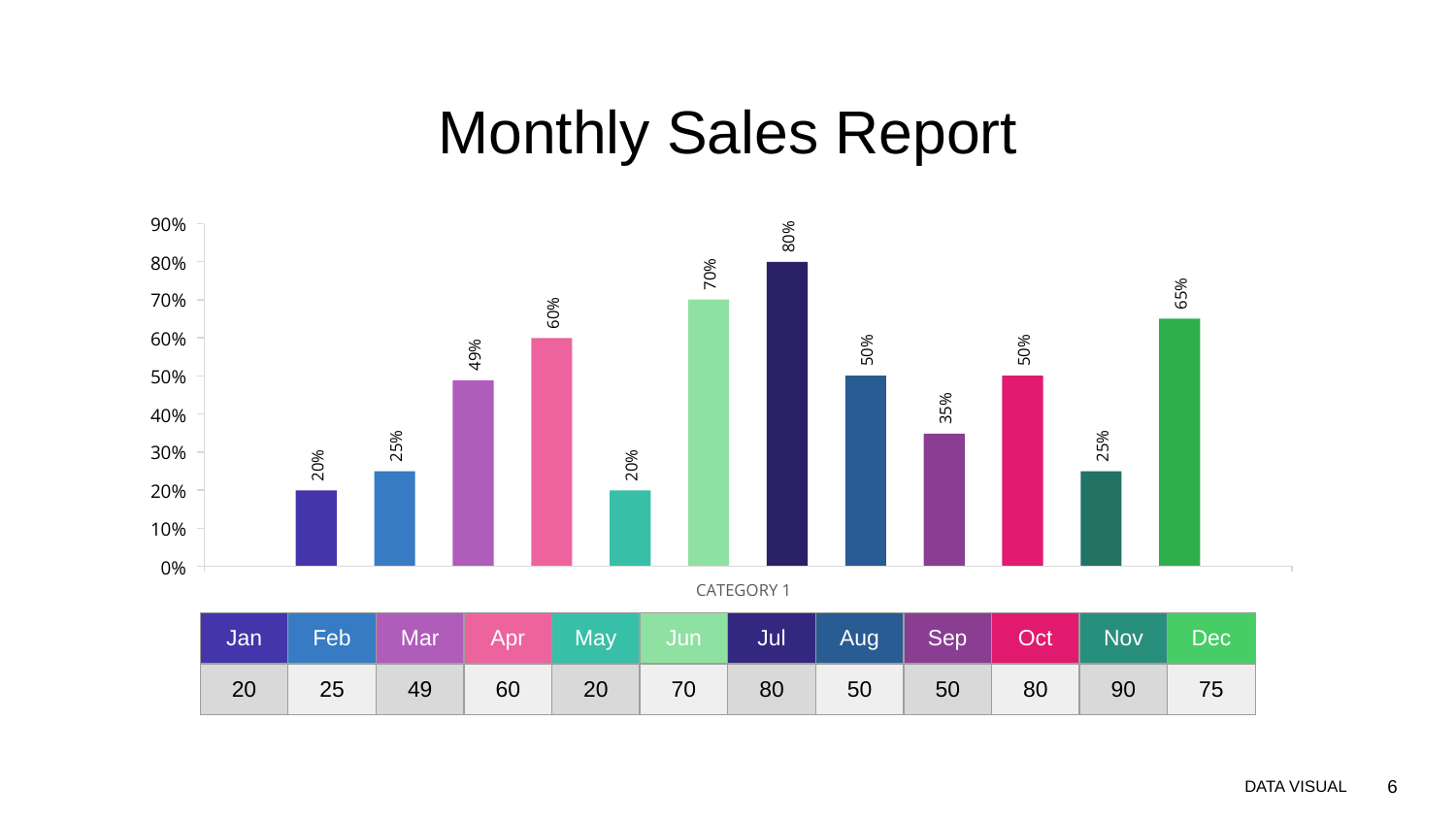

Monthly Sales Report
90%
80%

80%
70%

65%
70%
60%

60%
50%
50%
49%

50%

35%
40%
25%
25%

30%
20%
20%

20%

10%
0%

CATEGORY 1
| Jan | Feb | Mar | Apr | May | Jun | Jul | Aug | Sep | Oct | Nov | Dec |
| --- | --- | --- | --- | --- | --- | --- | --- | --- | --- | --- | --- |
| 20 | 25 | 49 | 60 | 20 | 70 | 80 | 50 | 50 | 80 | 90 | 75 |